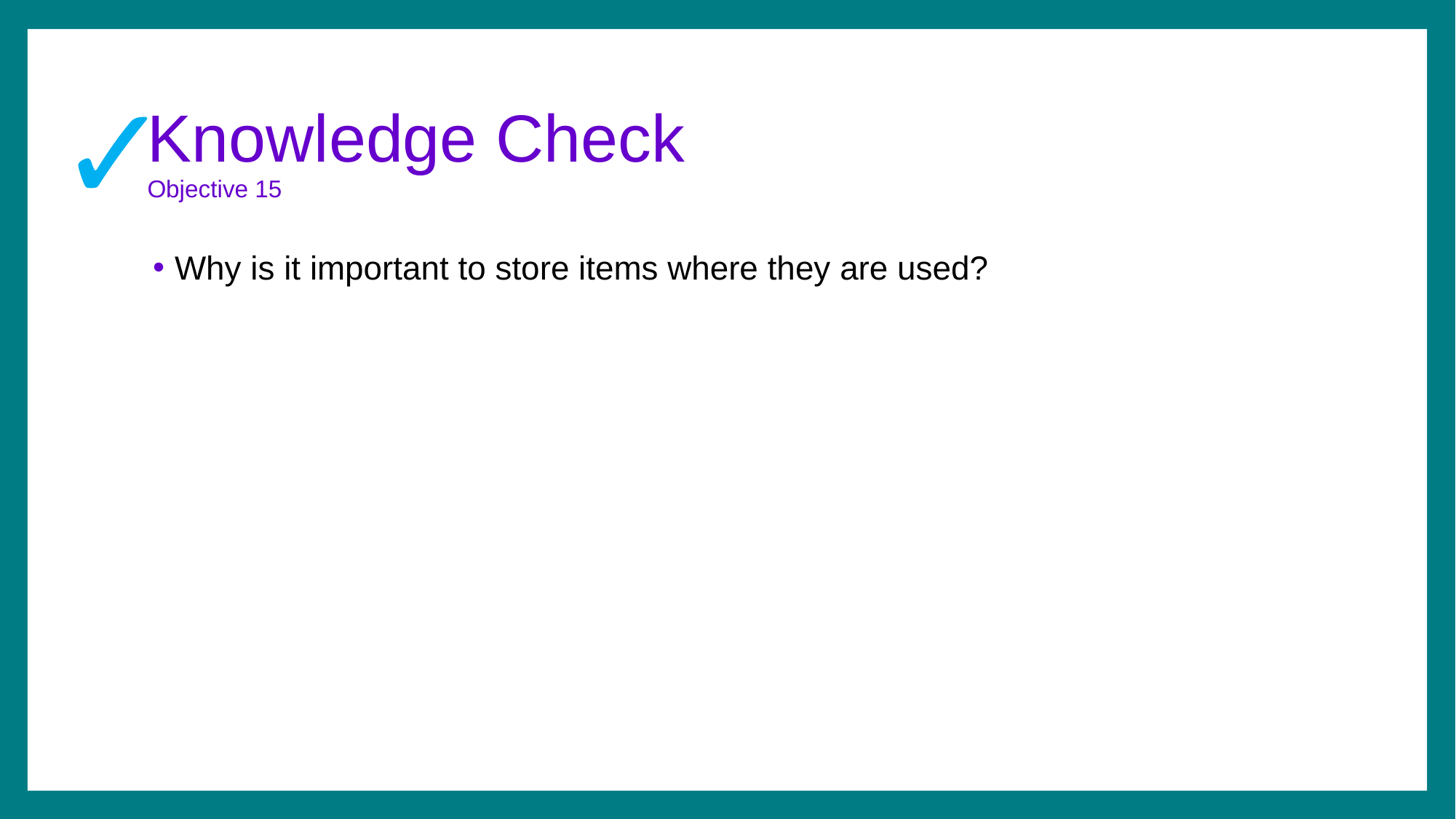

✓
# Knowledge Check Objective 15
Why is it important to store items where they are used?